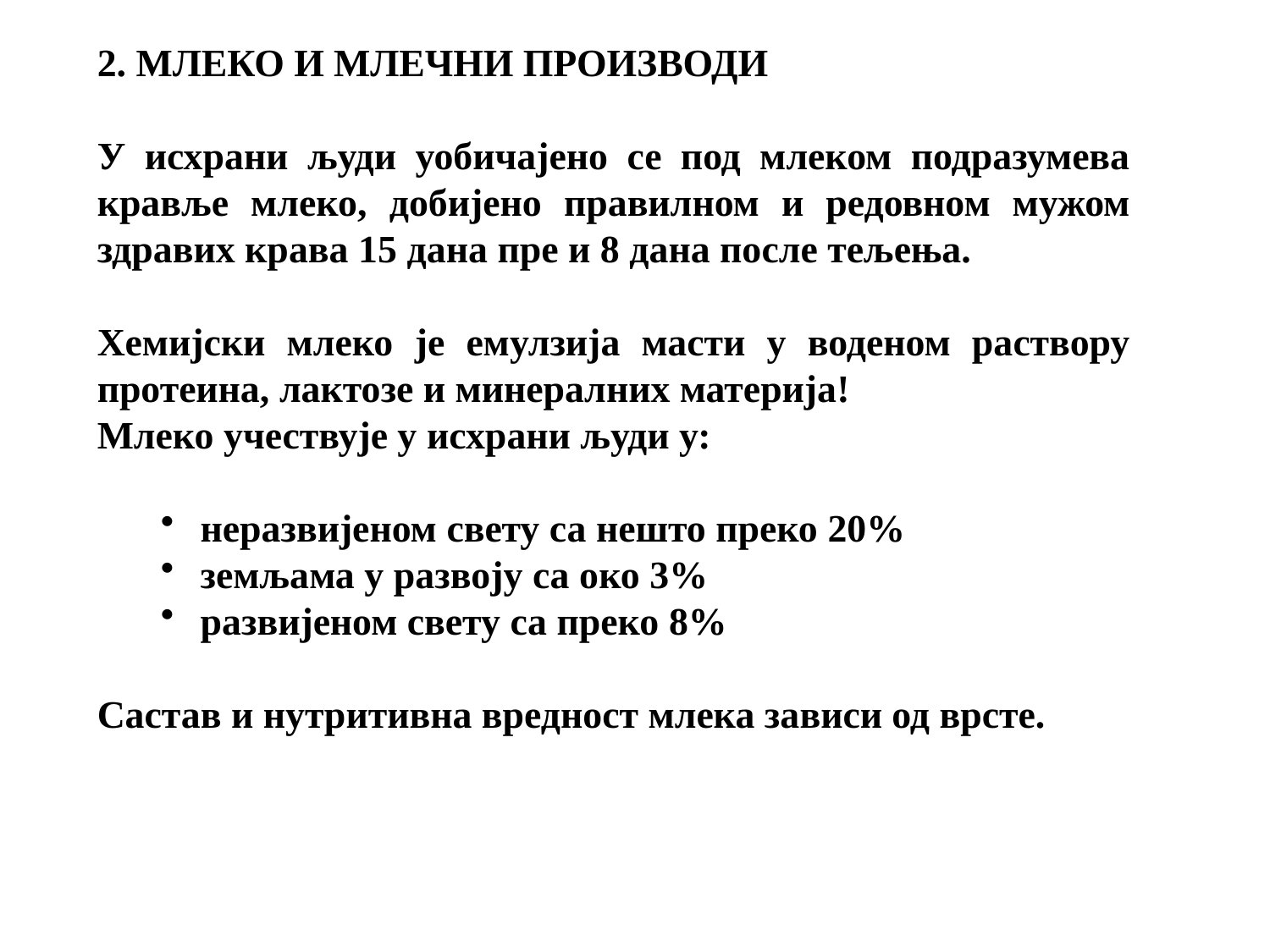

2. МЛЕКО И МЛЕЧНИ ПРОИЗВОДИ

У исхрани људи уобичајено се под млеком подразумева кравље млеко, добијено правилном и редовном мужом здравих крава 15 дана пре и 8 дана после тељења.

Хемијски млеко је емулзија масти у воденом раствору протеина, лактозе и минералних материја!
Млеко учествује у исхрани људи у:

неразвијеном свету са нешто преко 20%
земљама у развоју са око 3%
развијеном свету са преко 8%

Састав и нутритивна вредност млека зависи од врсте.